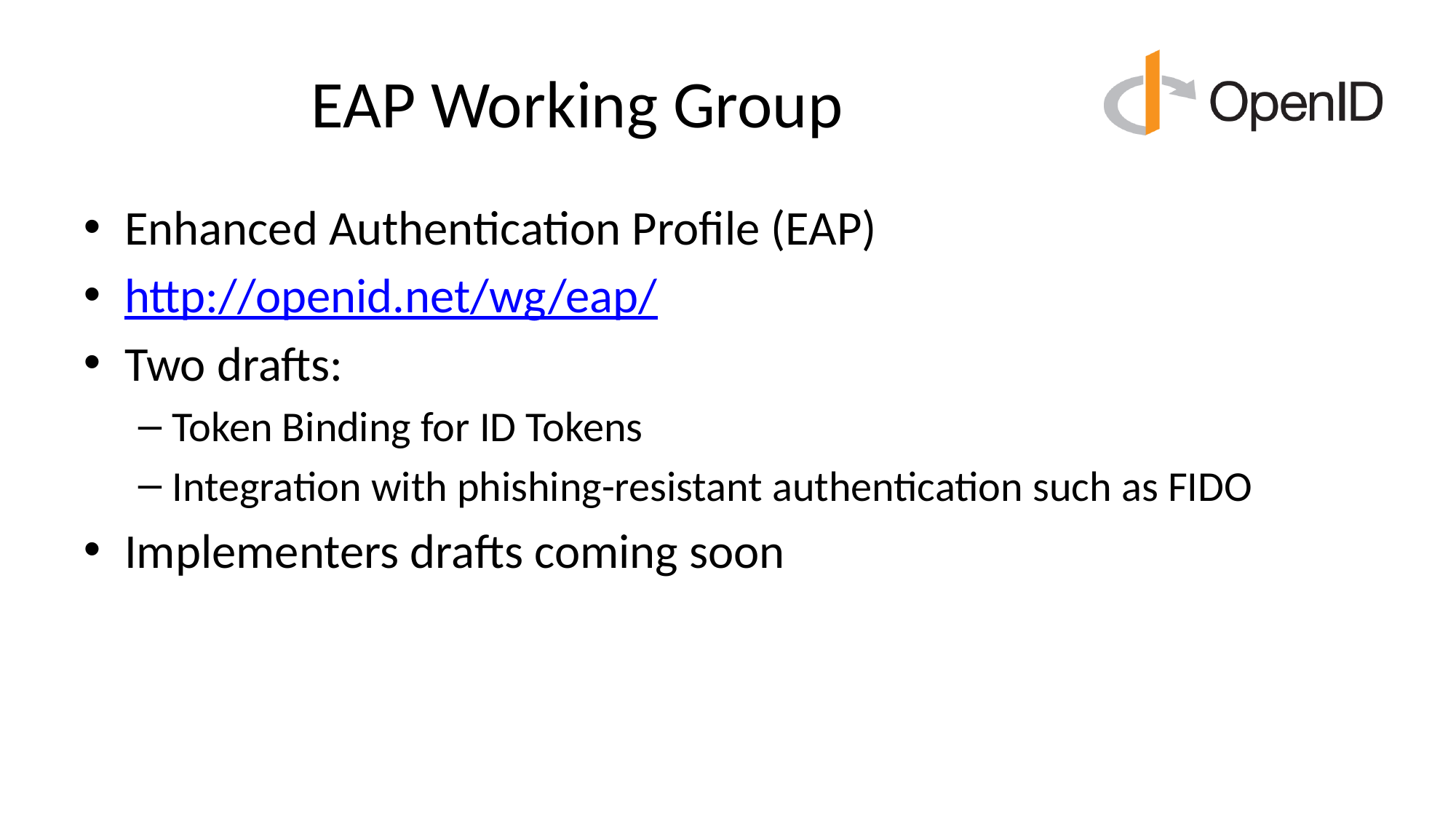

# EAP Working Group
Enhanced Authentication Profile (EAP)
http://openid.net/wg/eap/
Two drafts:
Token Binding for ID Tokens
Integration with phishing-resistant authentication such as FIDO
Implementers drafts coming soon